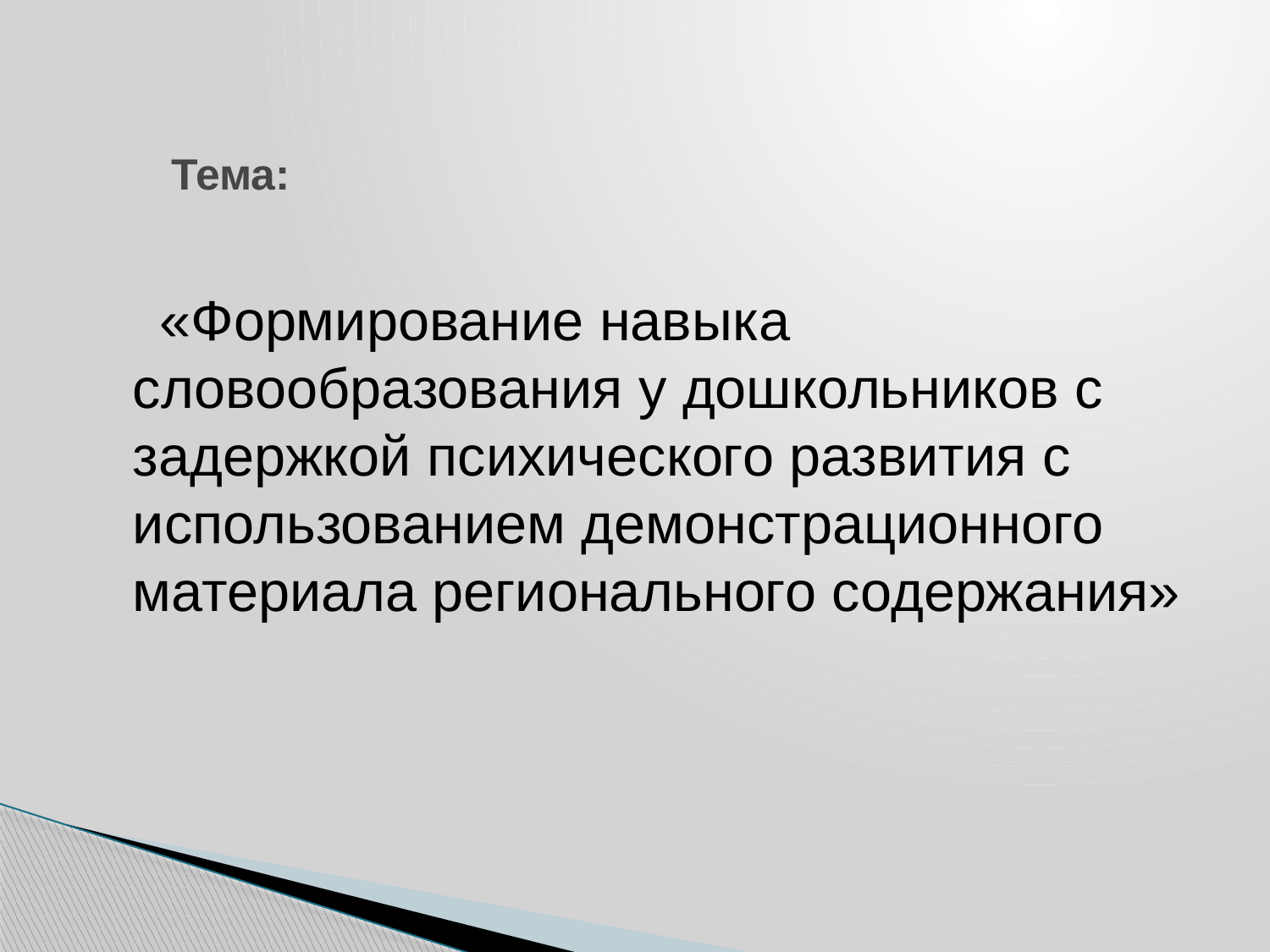

# Тема:
	   «Формирование навыка словообразования у дошкольников с задержкой психического развития с использованием демонстрационного материала регионального содержания»